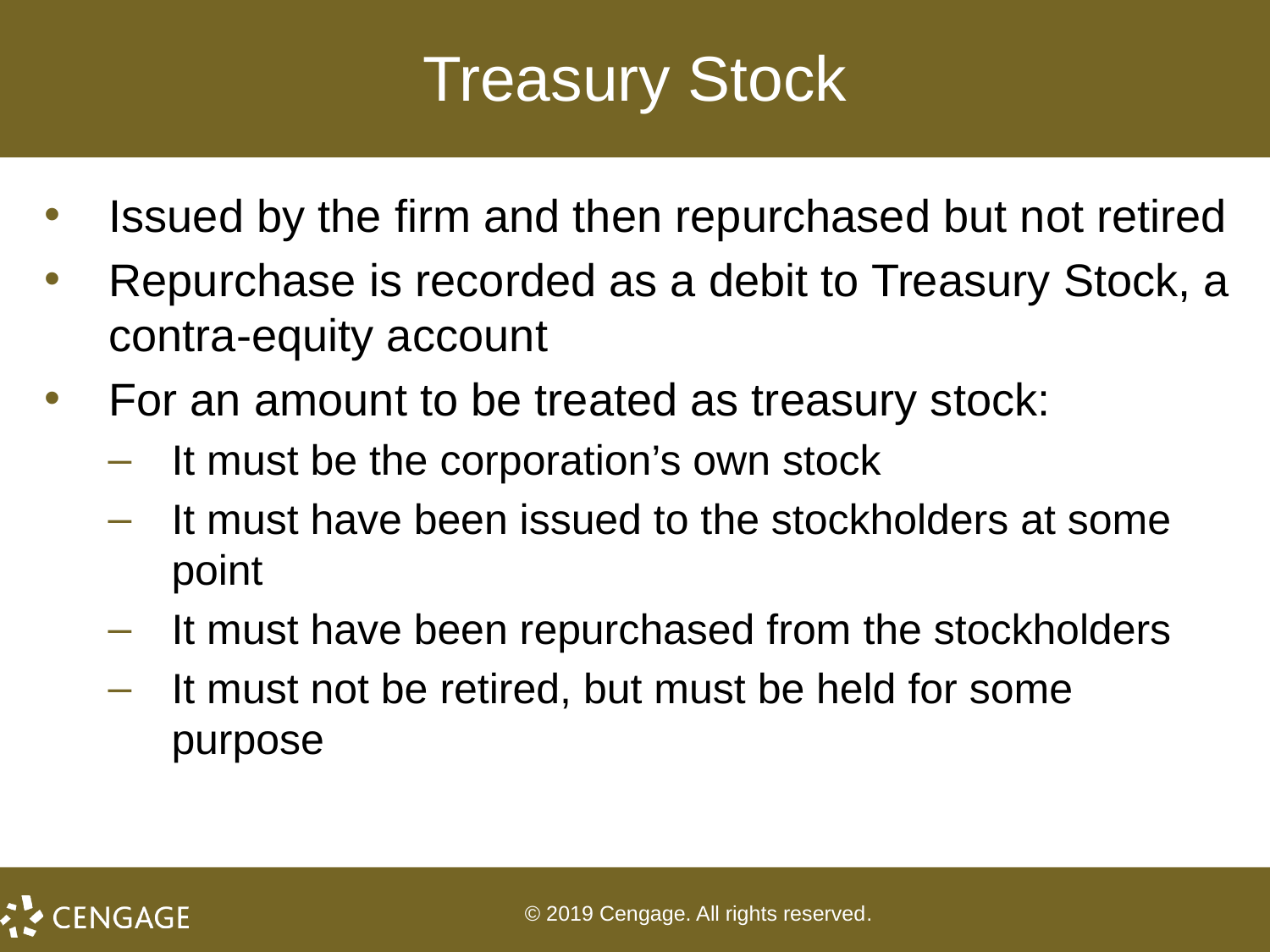

# Treasury Stock
Issued by the firm and then repurchased but not retired
Repurchase is recorded as a debit to Treasury Stock, a contra-equity account
For an amount to be treated as treasury stock:
It must be the corporation’s own stock
It must have been issued to the stockholders at some point
It must have been repurchased from the stockholders
It must not be retired, but must be held for some purpose